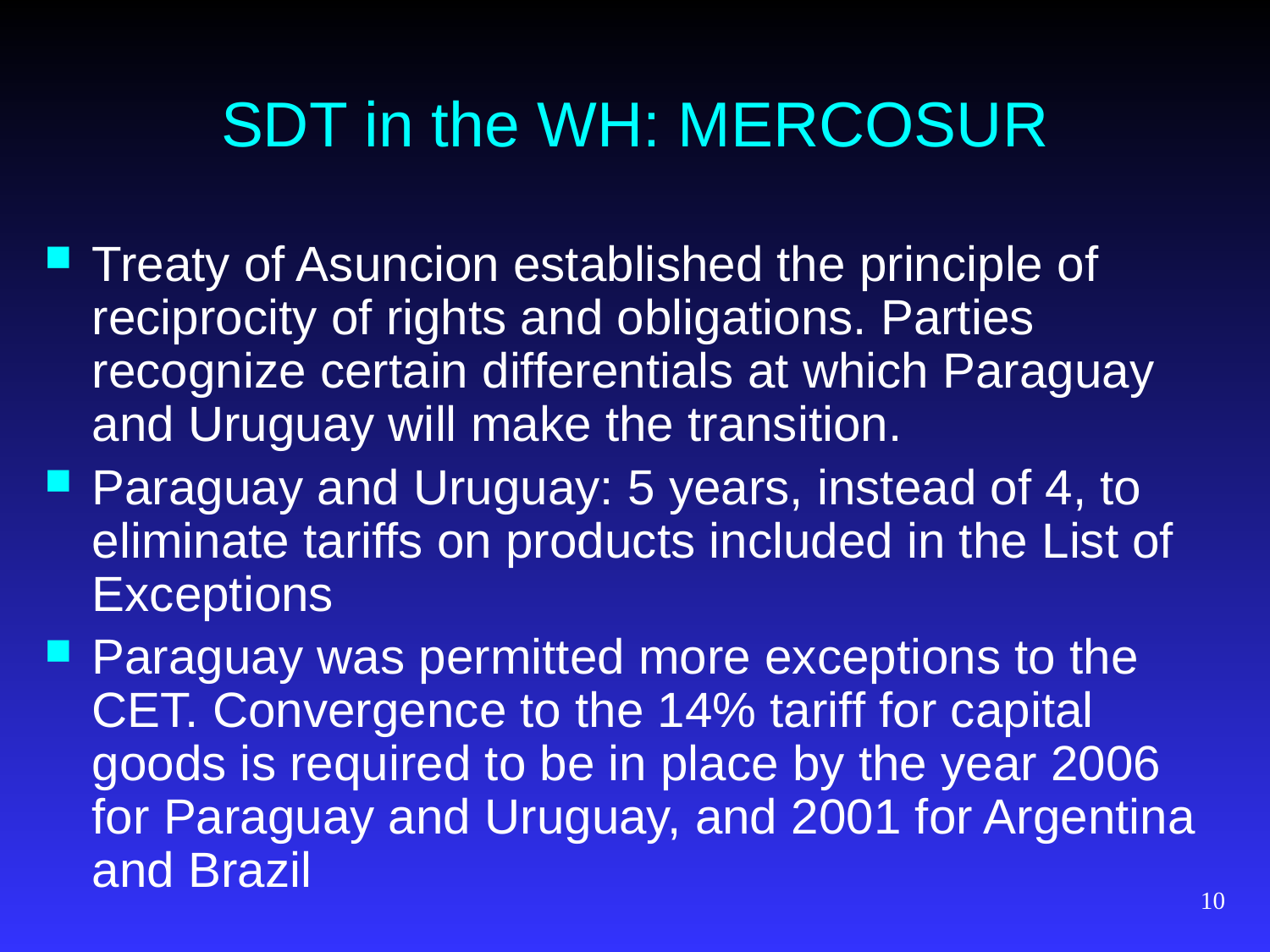

# SDT in the WH: MERCOSUR
Treaty of Asuncion established the principle of reciprocity of rights and obligations. Parties recognize certain differentials at which Paraguay and Uruguay will make the transition.
Paraguay and Uruguay: 5 years, instead of 4, to eliminate tariffs on products included in the List of Exceptions
Paraguay was permitted more exceptions to the CET. Convergence to the 14% tariff for capital goods is required to be in place by the year 2006 for Paraguay and Uruguay, and 2001 for Argentina and Brazil

10